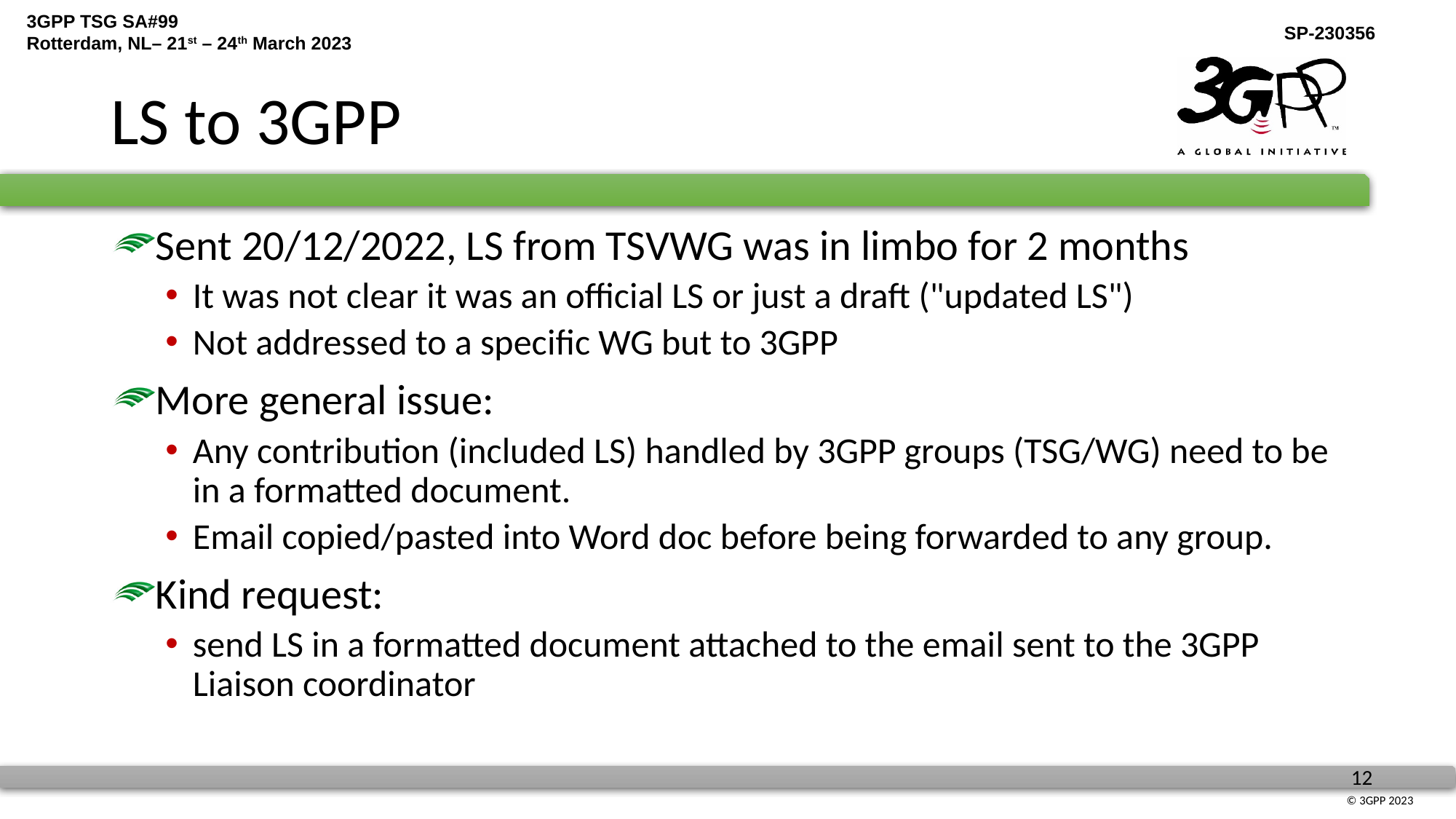

# LS to 3GPP
Sent 20/12/2022, LS from TSVWG was in limbo for 2 months
It was not clear it was an official LS or just a draft ("updated LS")
Not addressed to a specific WG but to 3GPP
More general issue:
Any contribution (included LS) handled by 3GPP groups (TSG/WG) need to be in a formatted document.
Email copied/pasted into Word doc before being forwarded to any group.
Kind request:
send LS in a formatted document attached to the email sent to the 3GPP Liaison coordinator